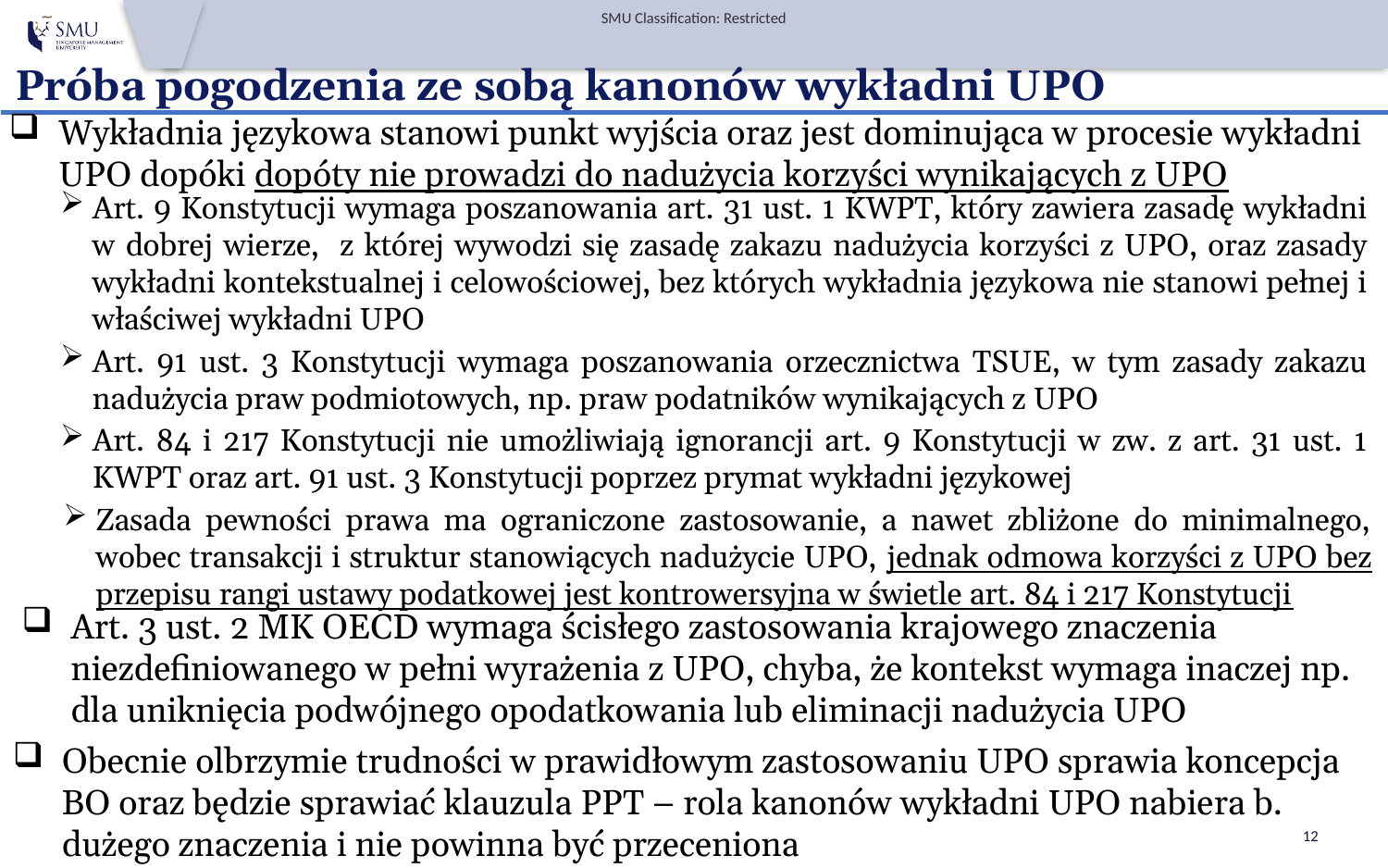

Próba pogodzenia ze sobą kanonów wykładni UPO
Wykładnia językowa stanowi punkt wyjścia oraz jest dominująca w procesie wykładni UPO dopóki dopóty nie prowadzi do nadużycia korzyści wynikających z UPO
Art. 9 Konstytucji wymaga poszanowania art. 31 ust. 1 KWPT, który zawiera zasadę wykładni w dobrej wierze,  z której wywodzi się zasadę zakazu nadużycia korzyści z UPO, oraz zasady wykładni kontekstualnej i celowościowej, bez których wykładnia językowa nie stanowi pełnej i właściwej wykładni UPO
Art. 91 ust. 3 Konstytucji wymaga poszanowania orzecznictwa TSUE, w tym zasady zakazu nadużycia praw podmiotowych, np. praw podatników wynikających z UPO
Art. 84 i 217 Konstytucji nie umożliwiają ignorancji art. 9 Konstytucji w zw. z art. 31 ust. 1 KWPT oraz art. 91 ust. 3 Konstytucji poprzez prymat wykładni językowej
Zasada pewności prawa ma ograniczone zastosowanie, a nawet zbliżone do minimalnego, wobec transakcji i struktur stanowiących nadużycie UPO, jednak odmowa korzyści z UPO bez przepisu rangi ustawy podatkowej jest kontrowersyjna w świetle art. 84 i 217 Konstytucji
Art. 3 ust. 2 MK OECD wymaga ścisłego zastosowania krajowego znaczenia niezdefiniowanego w pełni wyrażenia z UPO, chyba, że kontekst wymaga inaczej np. dla uniknięcia podwójnego opodatkowania lub eliminacji nadużycia UPO
Obecnie olbrzymie trudności w prawidłowym zastosowaniu UPO sprawia koncepcja BO oraz będzie sprawiać klauzula PPT – rola kanonów wykładni UPO nabiera b. dużego znaczenia i nie powinna być przeceniona
12